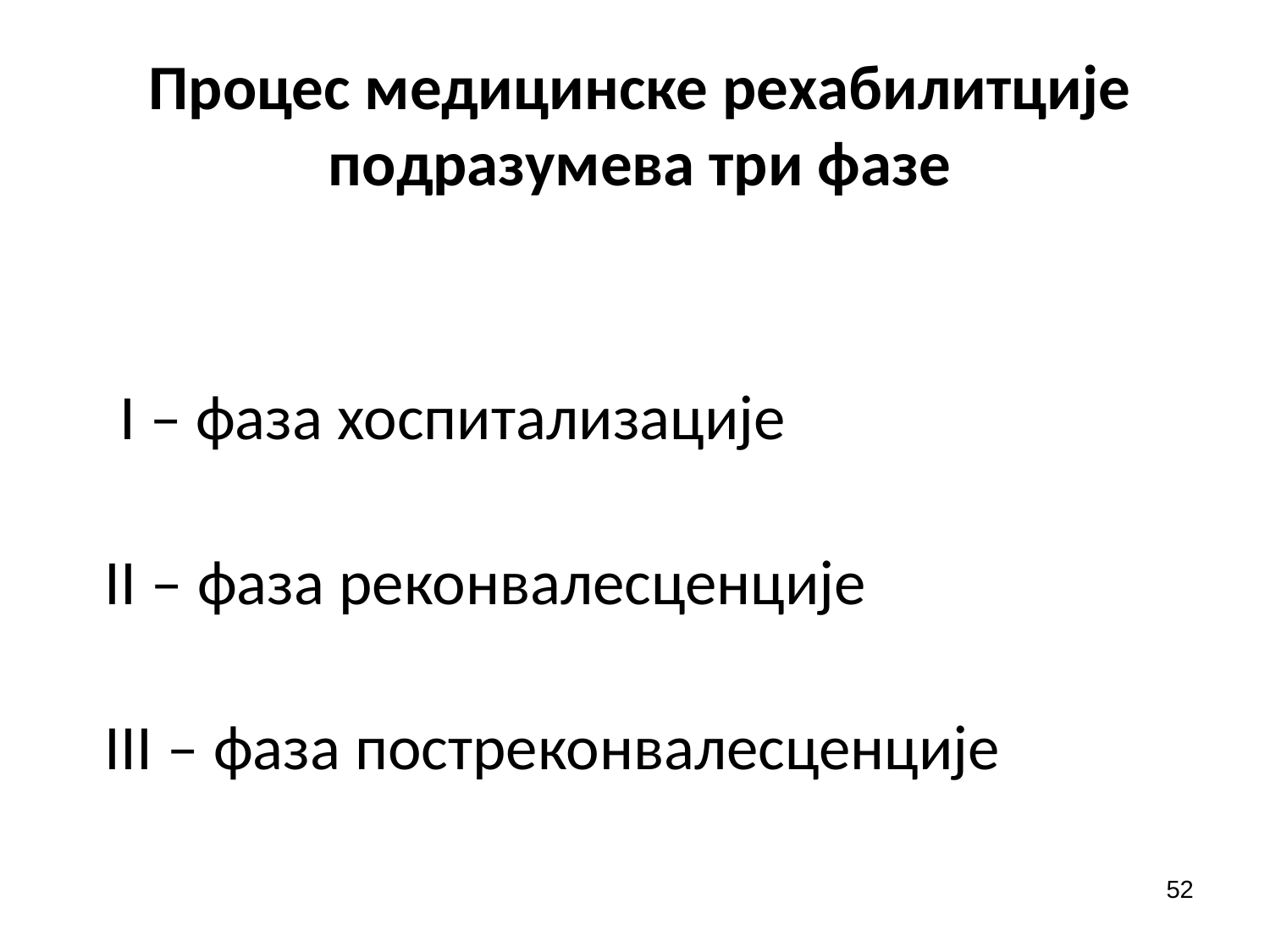

# Процес медицинске рехабилитције подразумева три фазе
   I – фазa хоспитализације
  II – фазa реконвалесценције
  III – фазa постреконвалесценције
52